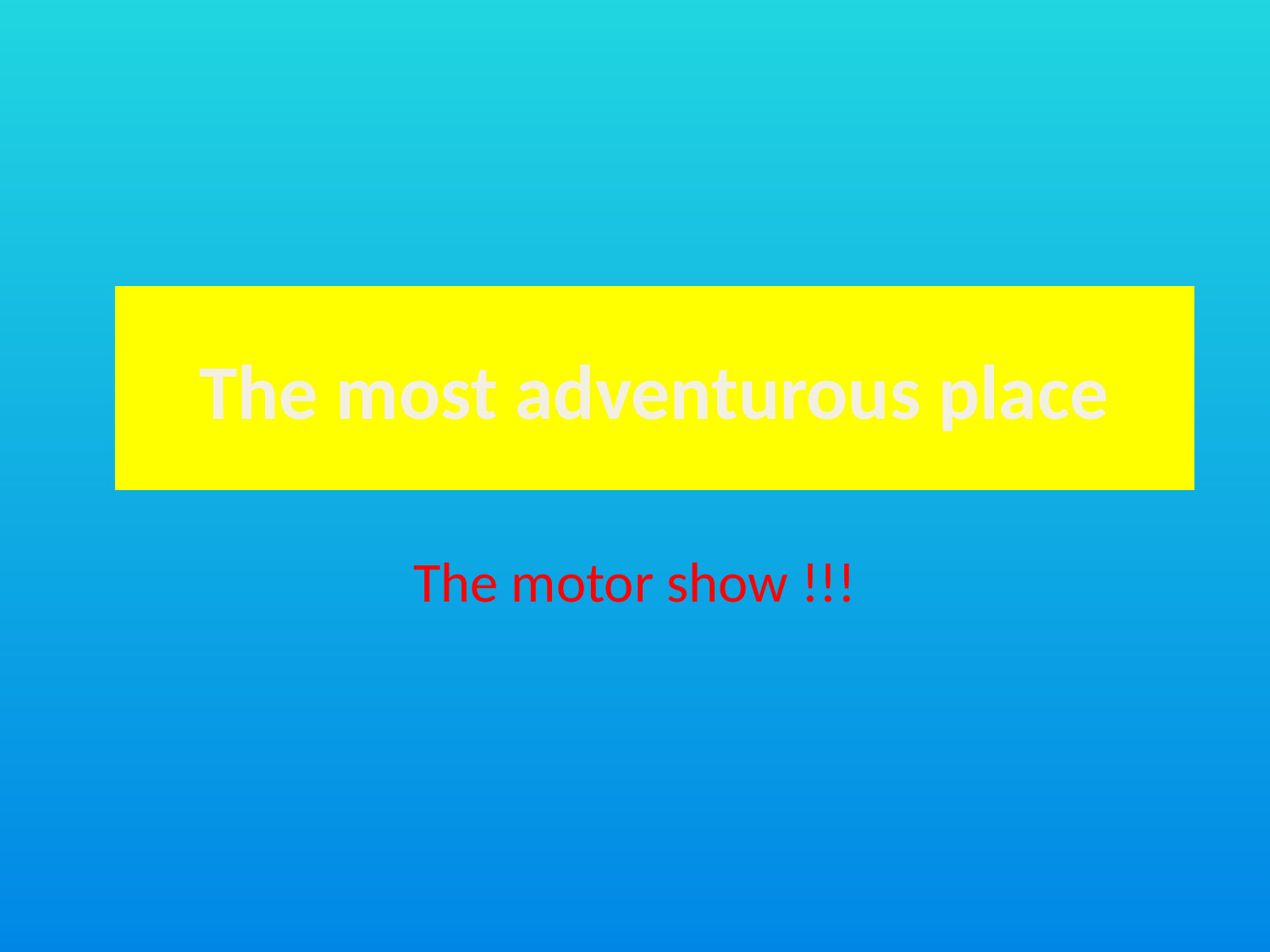

# The most adventurous place
The motor show !!!